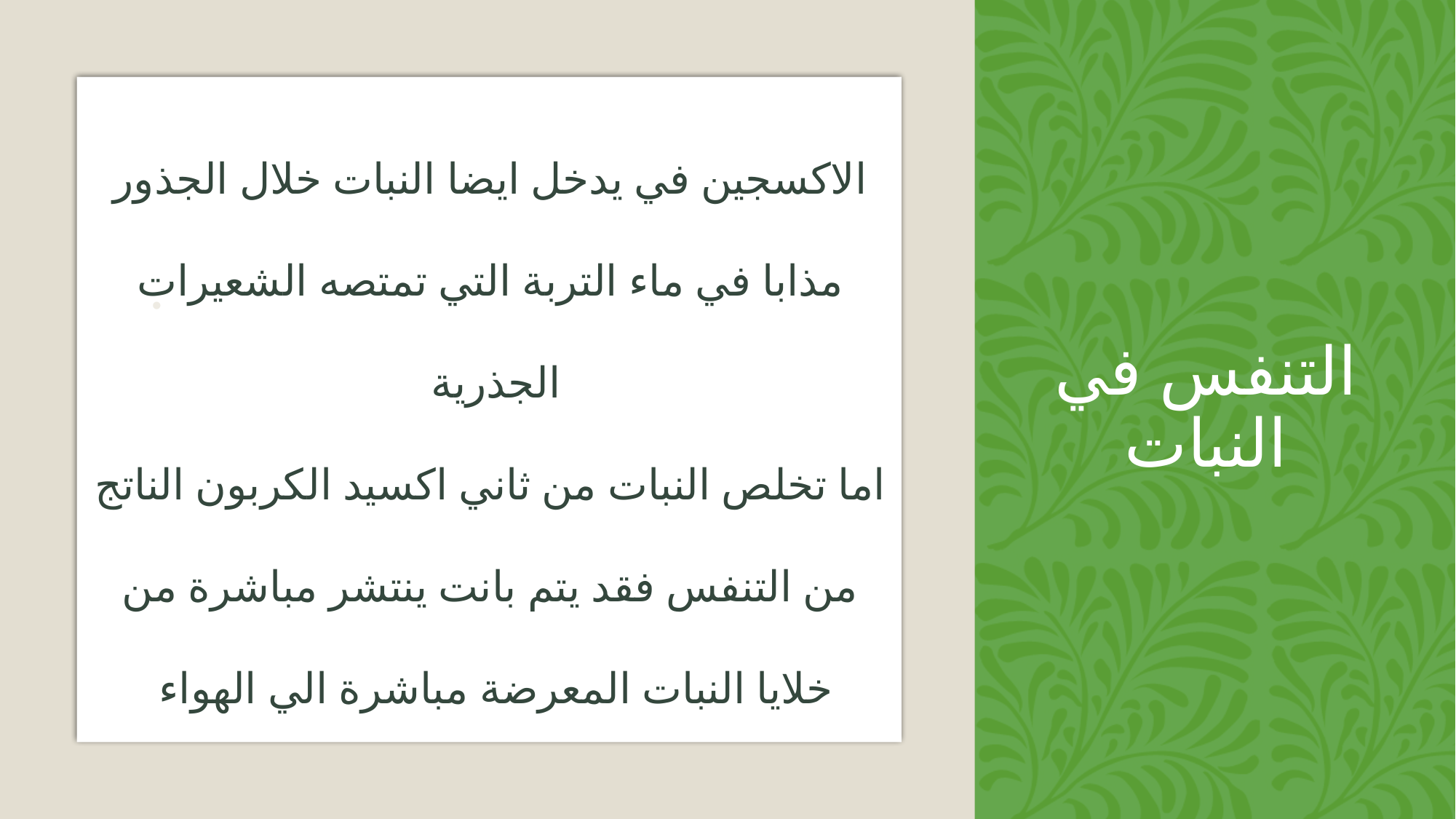

# التنفس في النبات
الاكسجين في يدخل ايضا النبات خلال الجذور مذابا في ماء التربة التي تمتصه الشعيرات الجذرية
اما تخلص النبات من ثاني اكسيد الكربون الناتج من التنفس فقد يتم بانت ينتشر مباشرة من خلايا النبات المعرضة مباشرة الي الهواء

يمتص النبات الاخضر الطاقة الضوئية من الشمس و ذلك اثناء عملية البناء الضوئي ليحولها الي طاقة كيميائية تخزن في صورة جزيئات عضوية الجلوكوز غنية بالطاقة